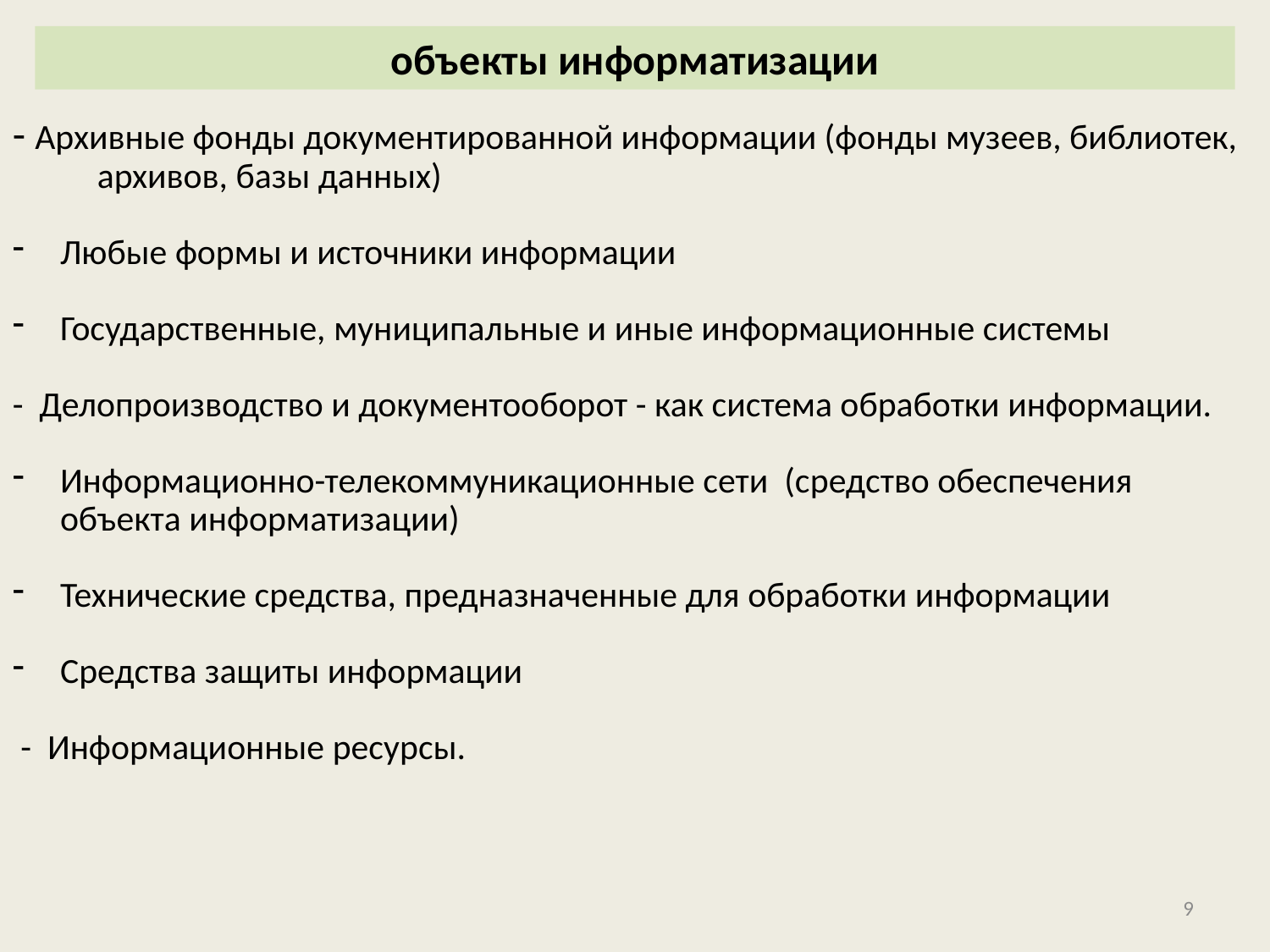

объекты информатизации
- Архивные фонды документированной информации (фонды музеев, библиотек, архивов, базы данных)

Любые формы и источники информации

Государственные, муниципальные и иные информационные системы

-  Делопроизводство и документооборот - как система обработки информации.

Информационно-телекоммуникационные сети  (средство обеспечения объекта информатизации)

Технические средства, предназначенные для обработки информации

Средства защиты информации

 -  Информационные ресурсы.
9